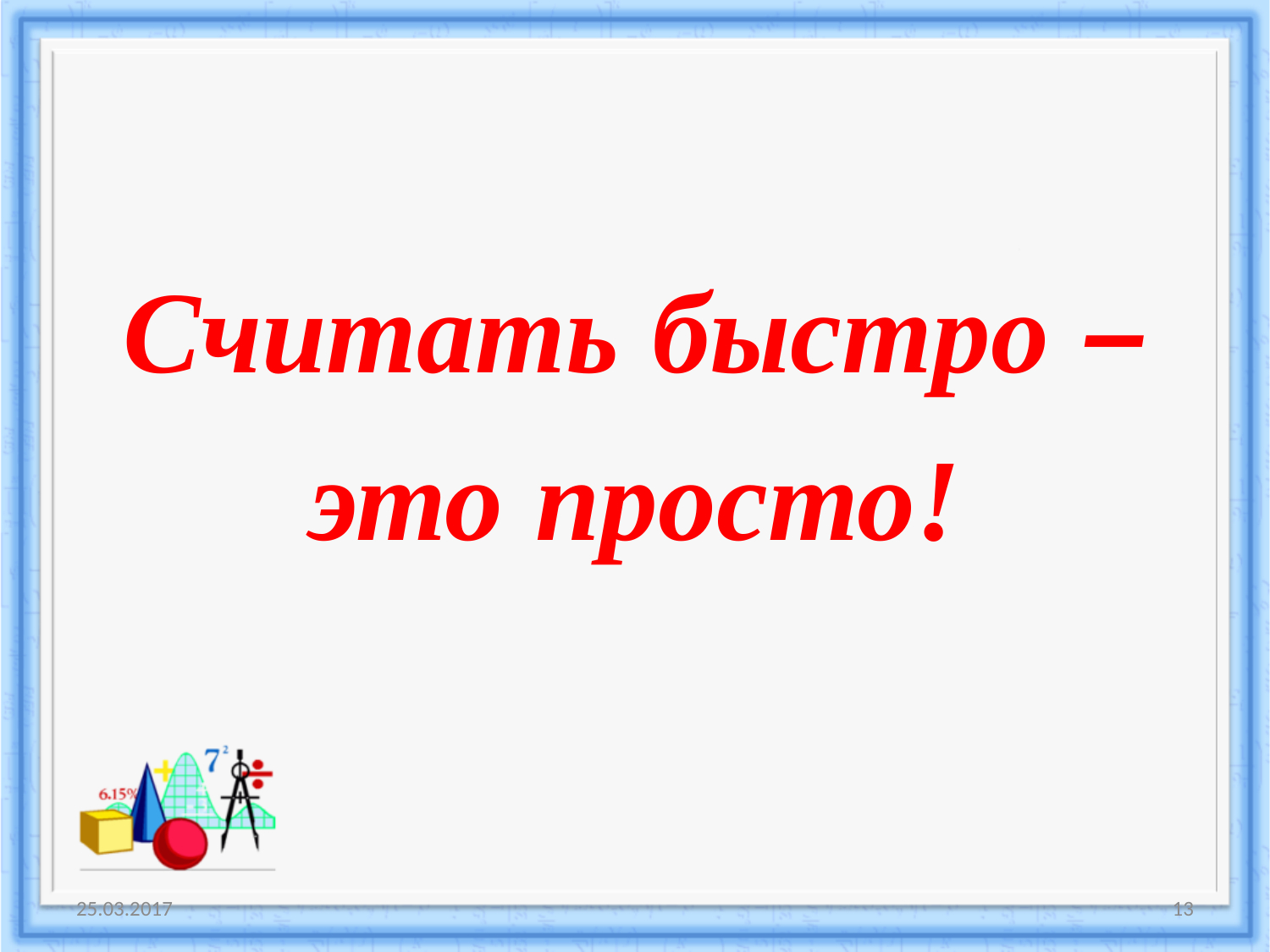

#
Считать быстро – это просто!

25.03.2017
13